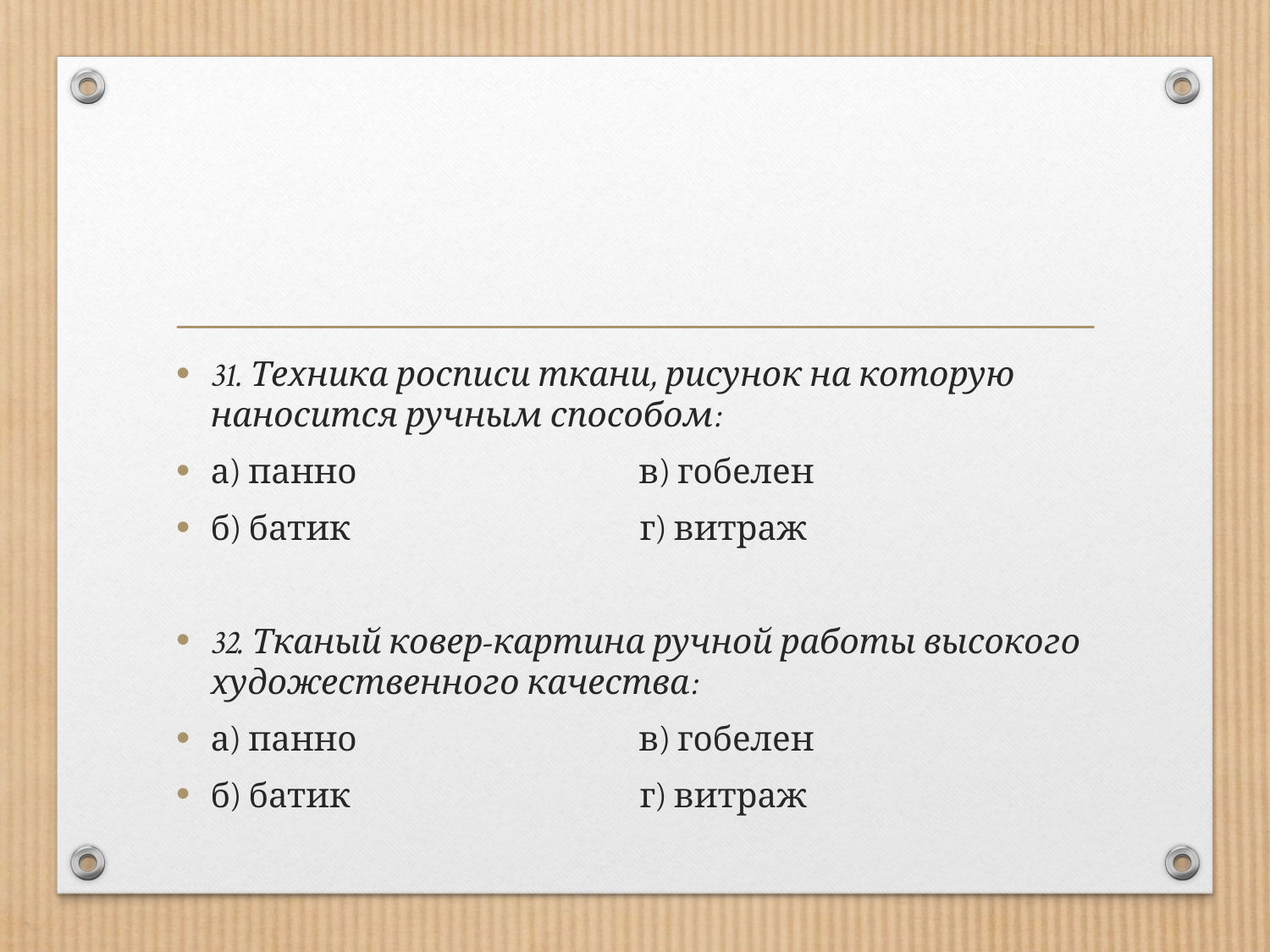

#
31. Техника росписи ткани, рисунок на которую наносится ручным способом:
а) панно                                     в) гобелен
б) батик                                      г) витраж

32. Тканый ковер-картина ручной работы высокого художественного качества:
а) панно                                     в) гобелен
б) батик                                      г) витраж